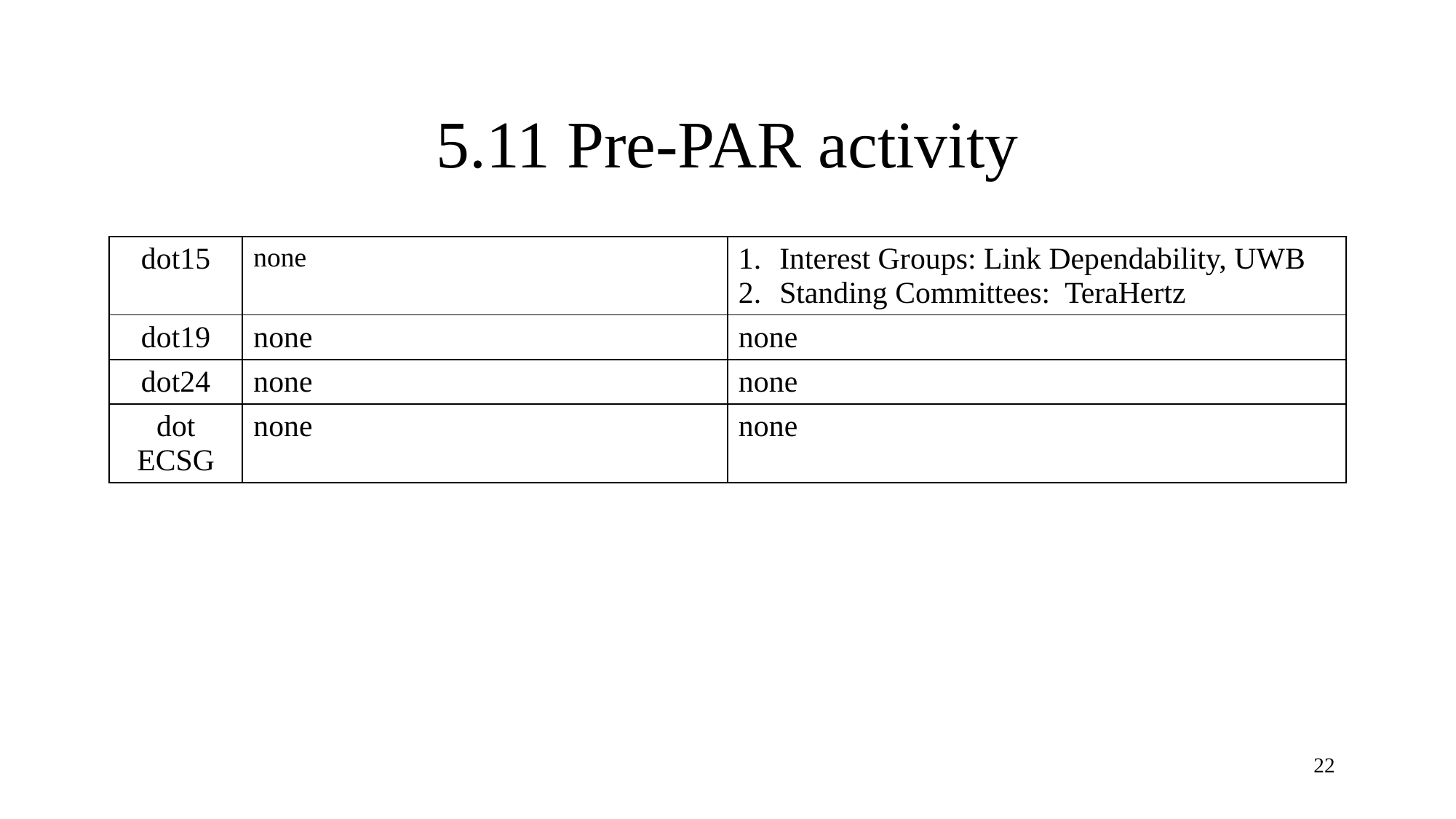

# 5.11 Pre-PAR activity
| dot15 | none | Interest Groups: Link Dependability, UWB Standing Committees: TeraHertz |
| --- | --- | --- |
| dot19 | none | none |
| dot24 | none | none |
| dot ECSG | none | none |
22